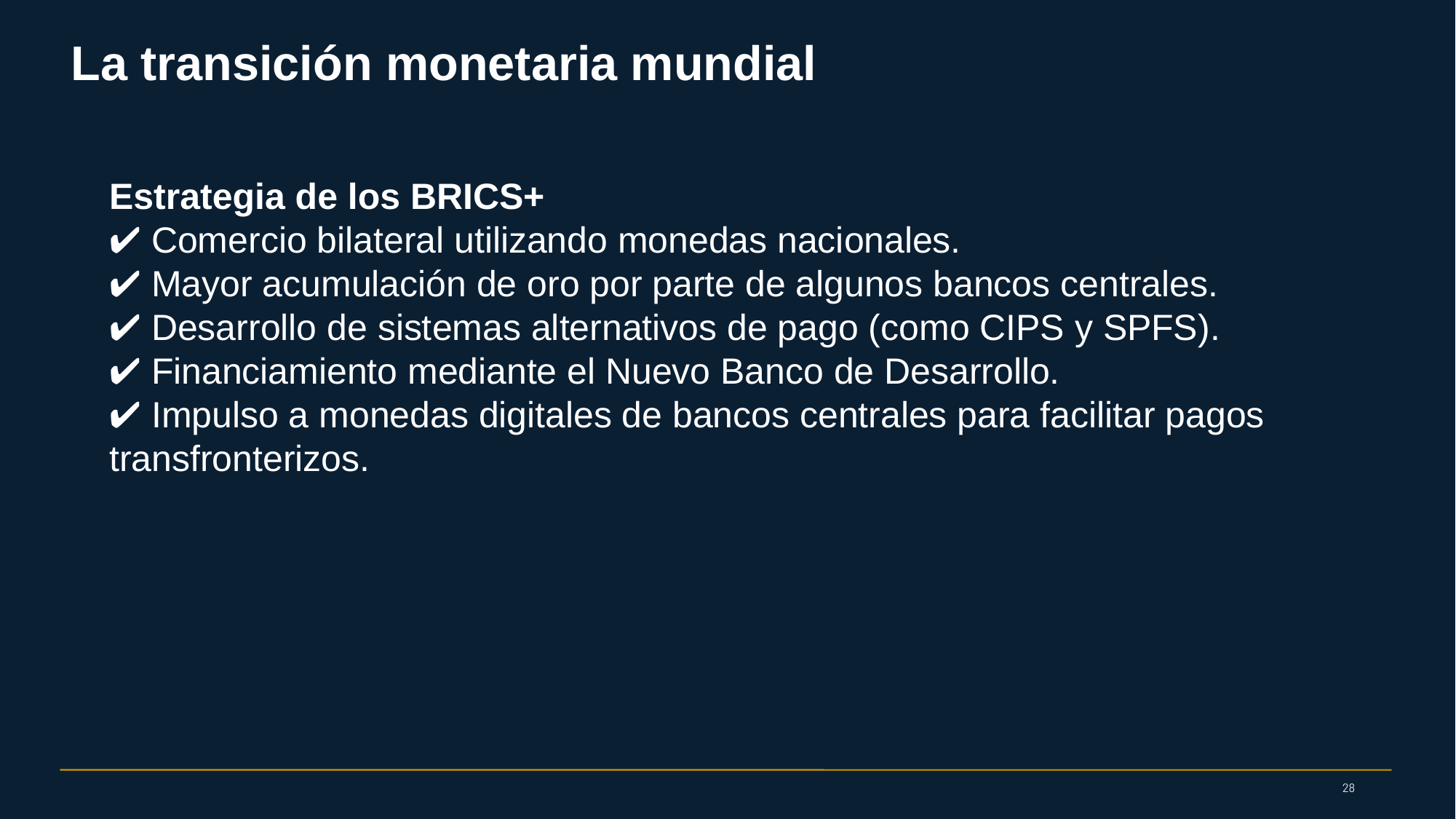

La transición monetaria mundial
Estrategia de los BRICS+
✔ Comercio bilateral utilizando monedas nacionales.
✔ Mayor acumulación de oro por parte de algunos bancos centrales.
✔ Desarrollo de sistemas alternativos de pago (como CIPS y SPFS).
✔ Financiamiento mediante el Nuevo Banco de Desarrollo.
✔ Impulso a monedas digitales de bancos centrales para facilitar pagos transfronterizos.
28